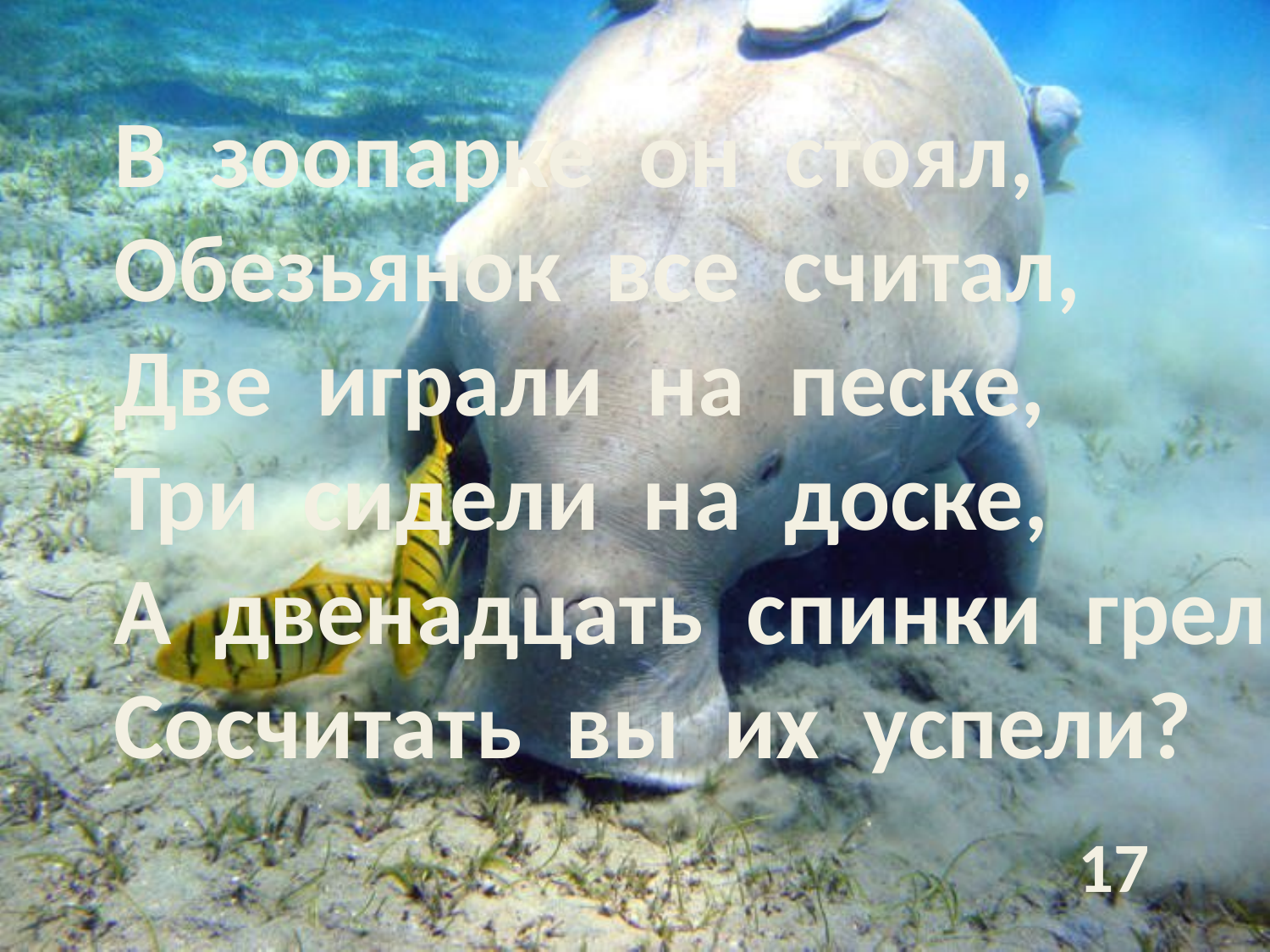

В  зоопарке  он  стоял,
Обезьянок  все  считал,
Две  играли  на  песке,
Три  сидели  на  доске,
А  двенадцать  спинки  грели,
Сосчитать  вы  их  успели?
17